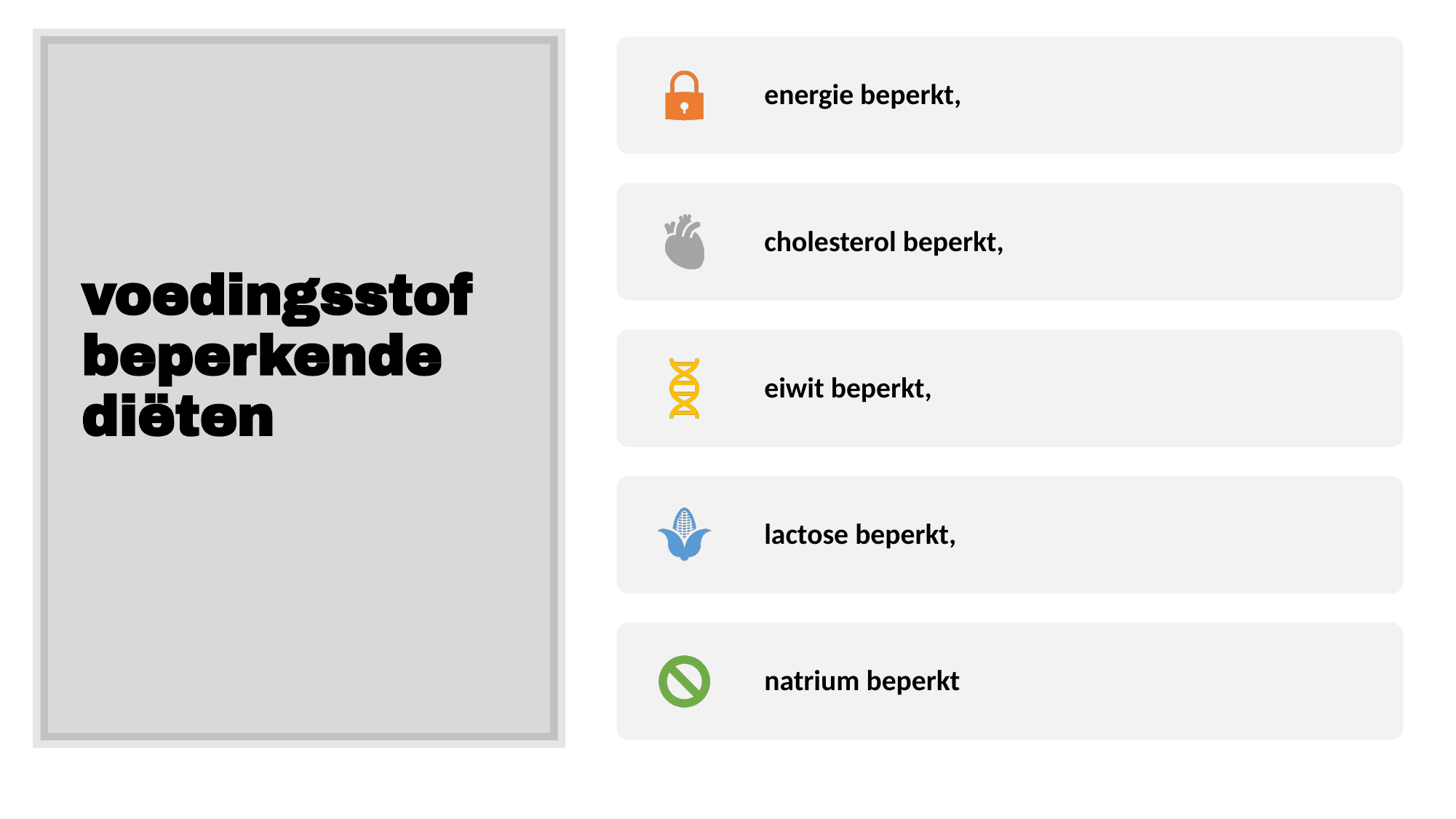

energie beperkt,
cholesterol beperkt,
eiwit beperkt,
lactose beperkt,
natrium beperkt
# voedingsstof beperkende diëten